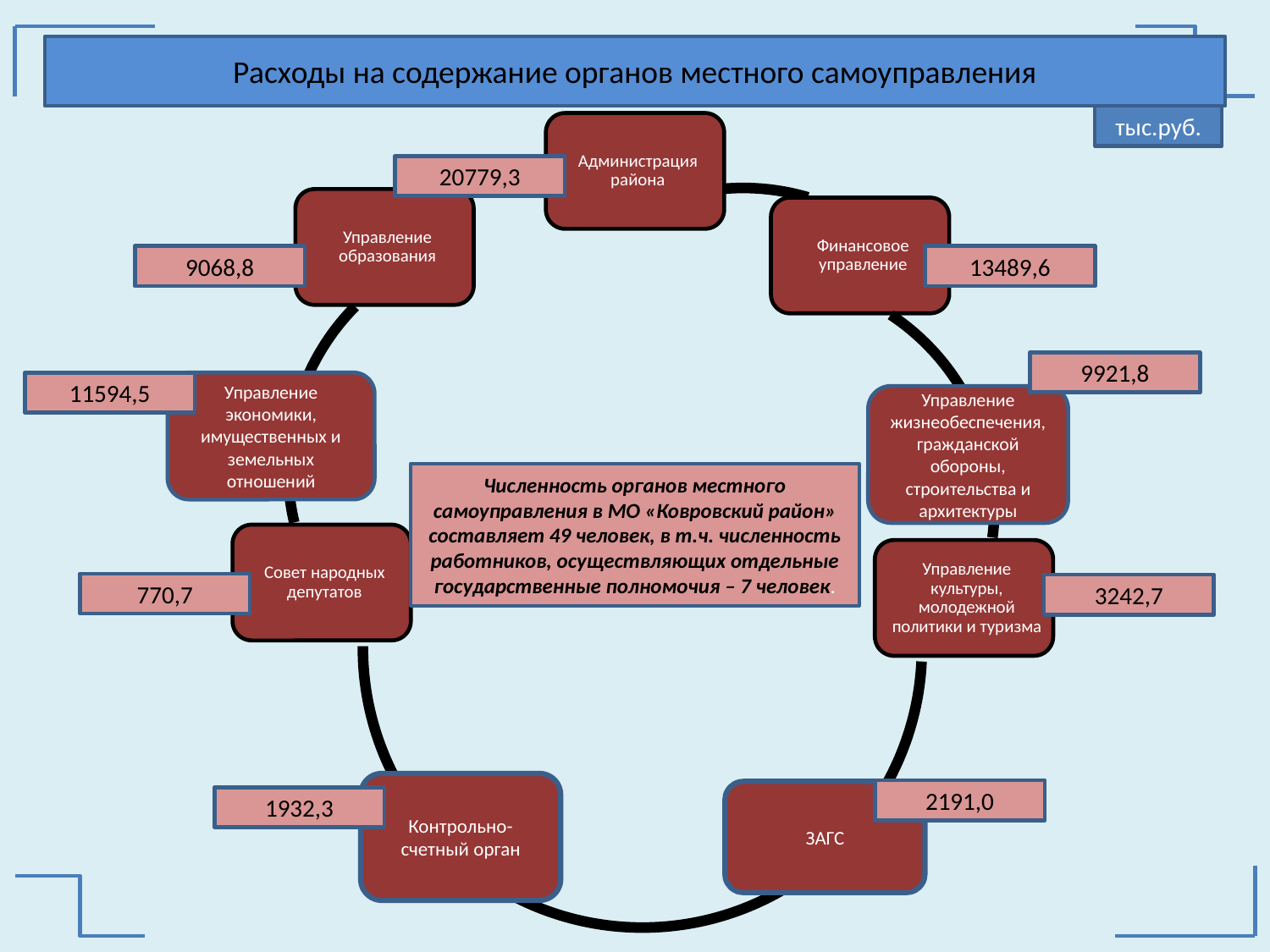

Расходы на содержание органов местного самоуправления
тыс.руб.
Администрация района
Финансовое управление
Управление культуры, молодежной политики и туризма
Совет народных депутатов
Управление образования
20779,3
9068,8
13489,6
9921,8
11594,5
Управление экономики, имущественных и земельных отношений
Управление жизнеобеспечения, гражданской обороны, строительства и архитектуры
Численность органов местного самоуправления в МО «Ковровский район» составляет 49 человек, в т.ч. численность работников, осуществляющих отдельные государственные полномочия – 7 человек.
770,7
3242,7
Контрольно-счетный орган
2191,0
ЗАГС
1932,3